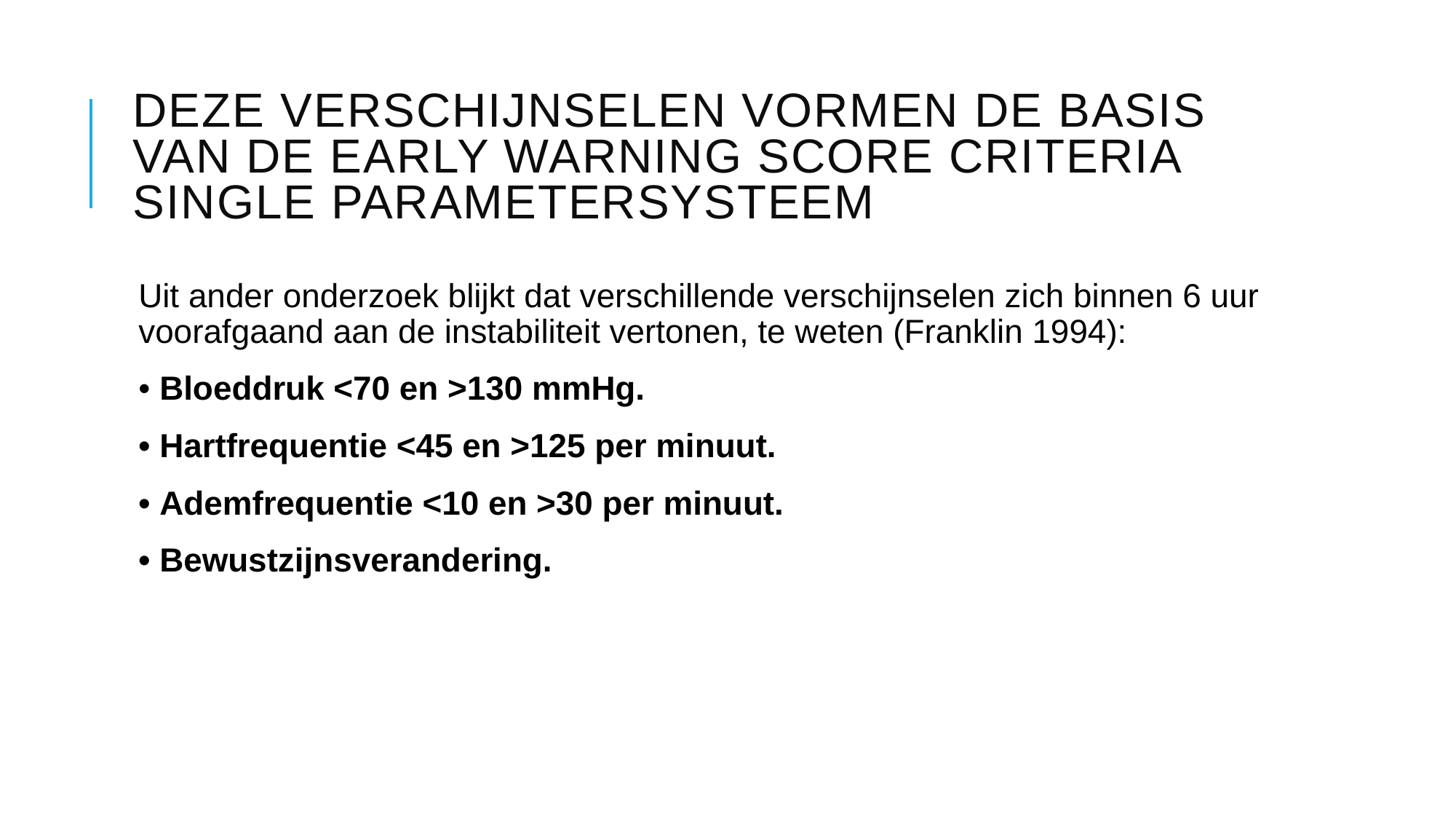

# Deze verschijnselen vormen de basis van de Early Warning Score criteria single parametersysteem
Uit ander onderzoek blijkt dat verschillende verschijnselen zich binnen 6 uur voorafgaand aan de instabiliteit vertonen, te weten (Franklin 1994):
• Bloeddruk <70 en >130 mmHg.
• Hartfrequentie <45 en >125 per minuut.
• Ademfrequentie <10 en >30 per minuut.
• Bewustzijnsverandering.